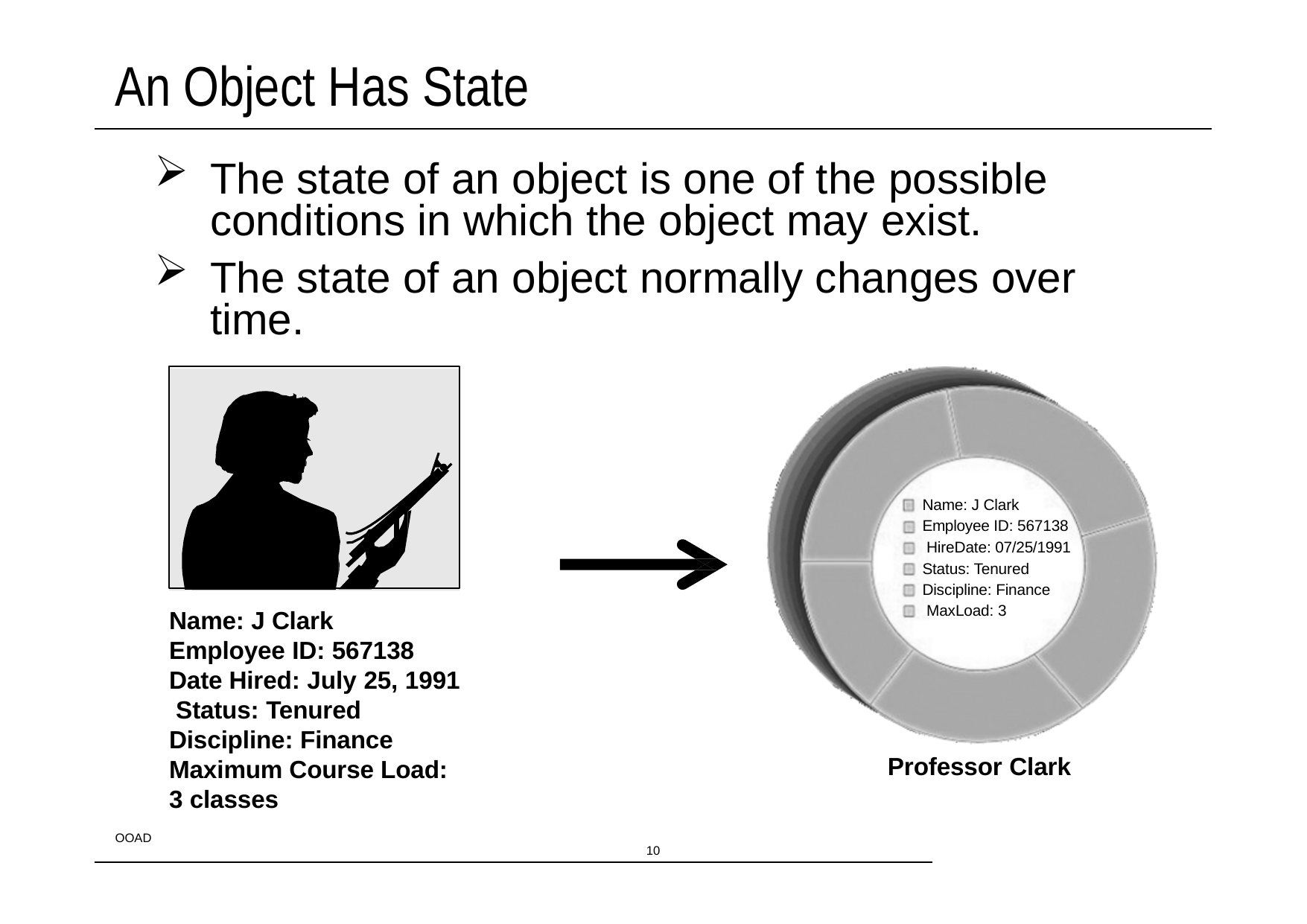

# An Object Has State
The state of an object is one of the possible  conditions in which the object may exist.
The state of an object normally changes over  time.

Name: J Clark  Employee ID: 567138  HireDate: 07/25/1991
Status: Tenured  Discipline: Finance  MaxLoad: 3

Name: J Clark  Employee ID: 567138
Date Hired: July 25, 1991  Status: Tenured
Discipline: Finance
Maximum Course Load: 3 classes
Professor Clark
OOAD
10